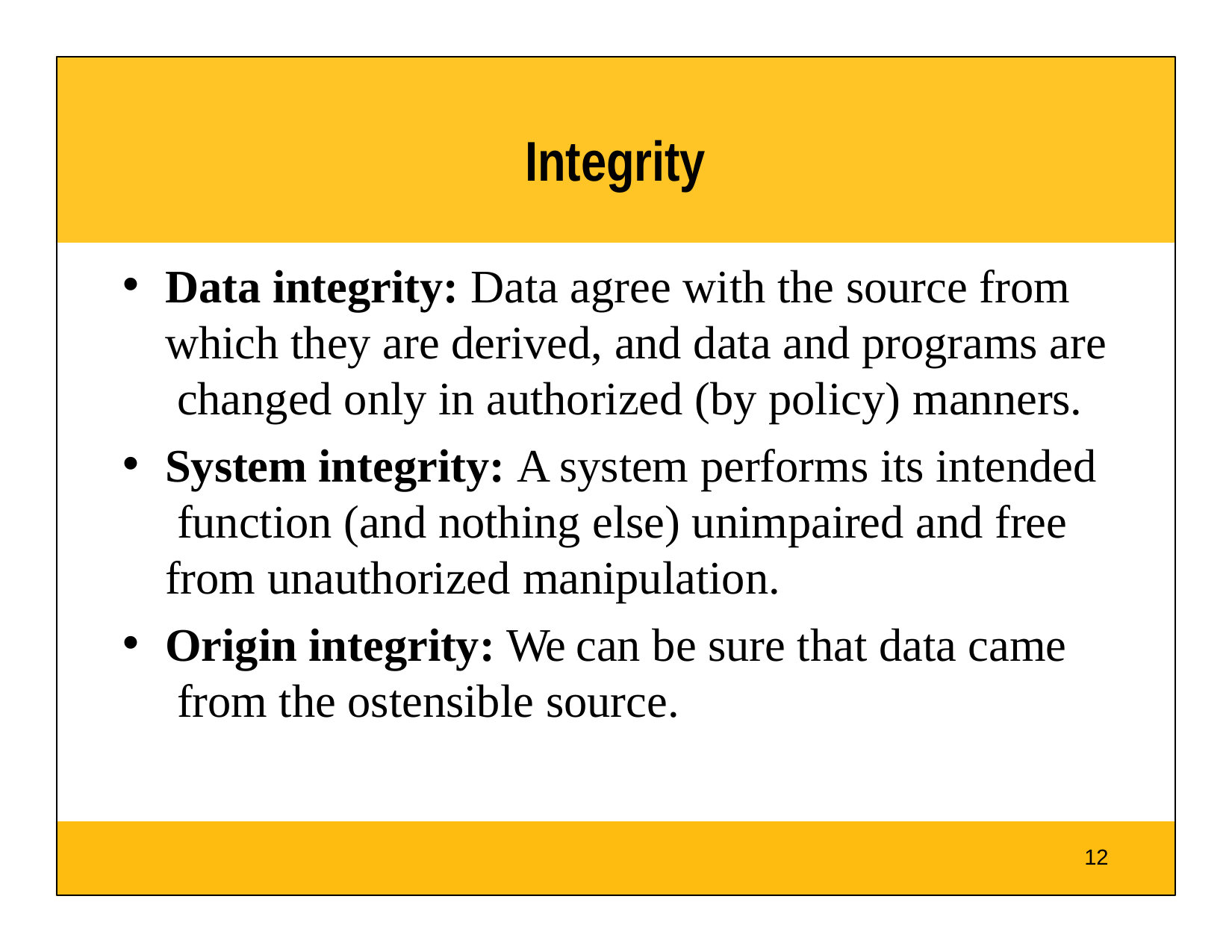

# Integrity
Data integrity: Data agree with the source from  which they are derived, and data and programs are  changed only in authorized (by policy) manners.
System integrity: A system performs its intended  function (and nothing else) unimpaired and free  from unauthorized manipulation.
Origin integrity: We can be sure that data came  from the ostensible source.
12